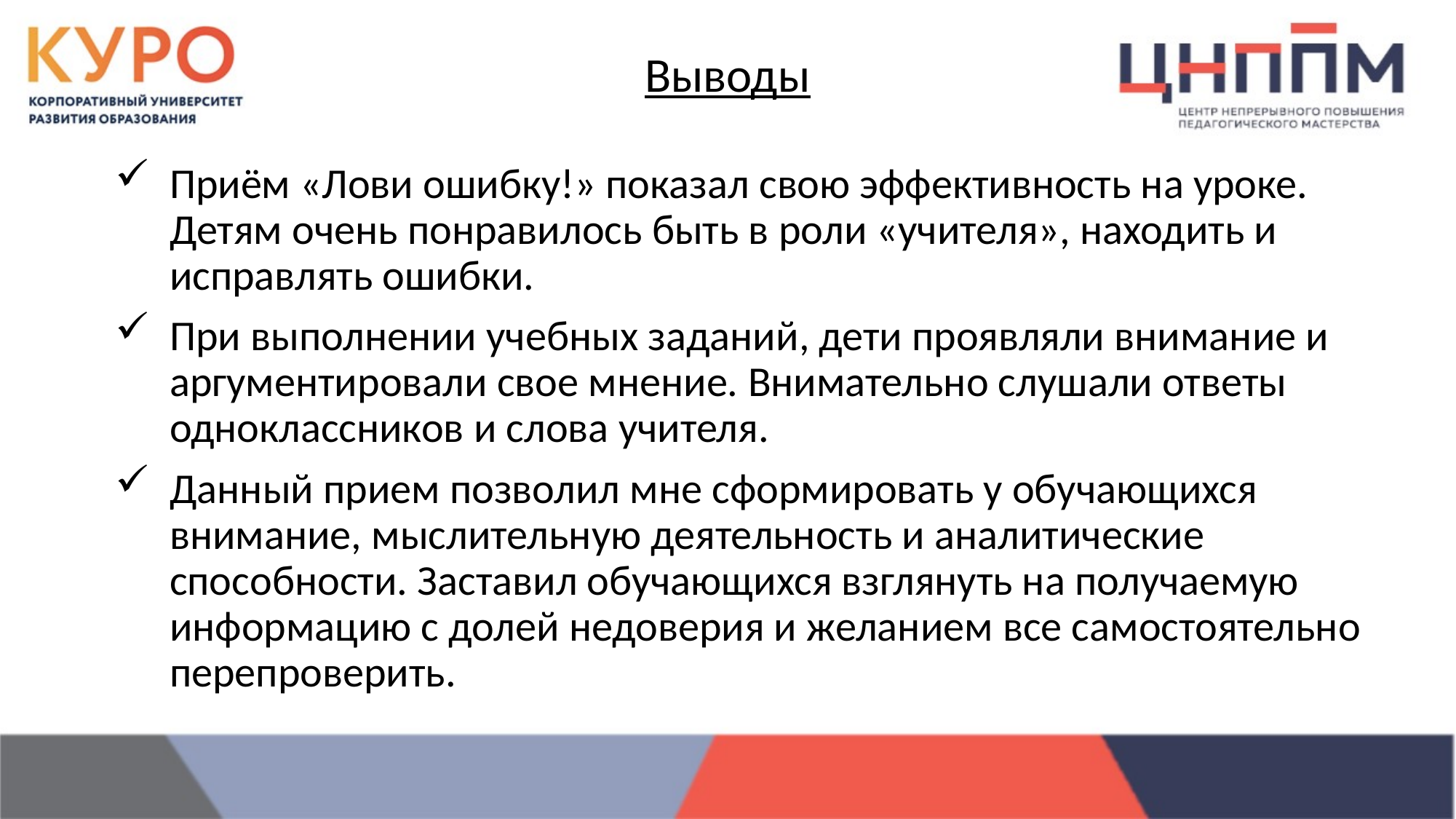

Выводы
Приём «Лови ошибку!» показал свою эффективность на уроке. Детям очень понравилось быть в роли «учителя», находить и исправлять ошибки.
При выполнении учебных заданий, дети проявляли внимание и аргументировали свое мнение. Внимательно слушали ответы одноклассников и слова учителя.
Данный прием позволил мне сформировать у обучающихся внимание, мыслительную деятельность и аналитические способности. Заставил обучающихся взглянуть на получаемую информацию с долей недоверия и желанием все самостоятельно перепроверить.